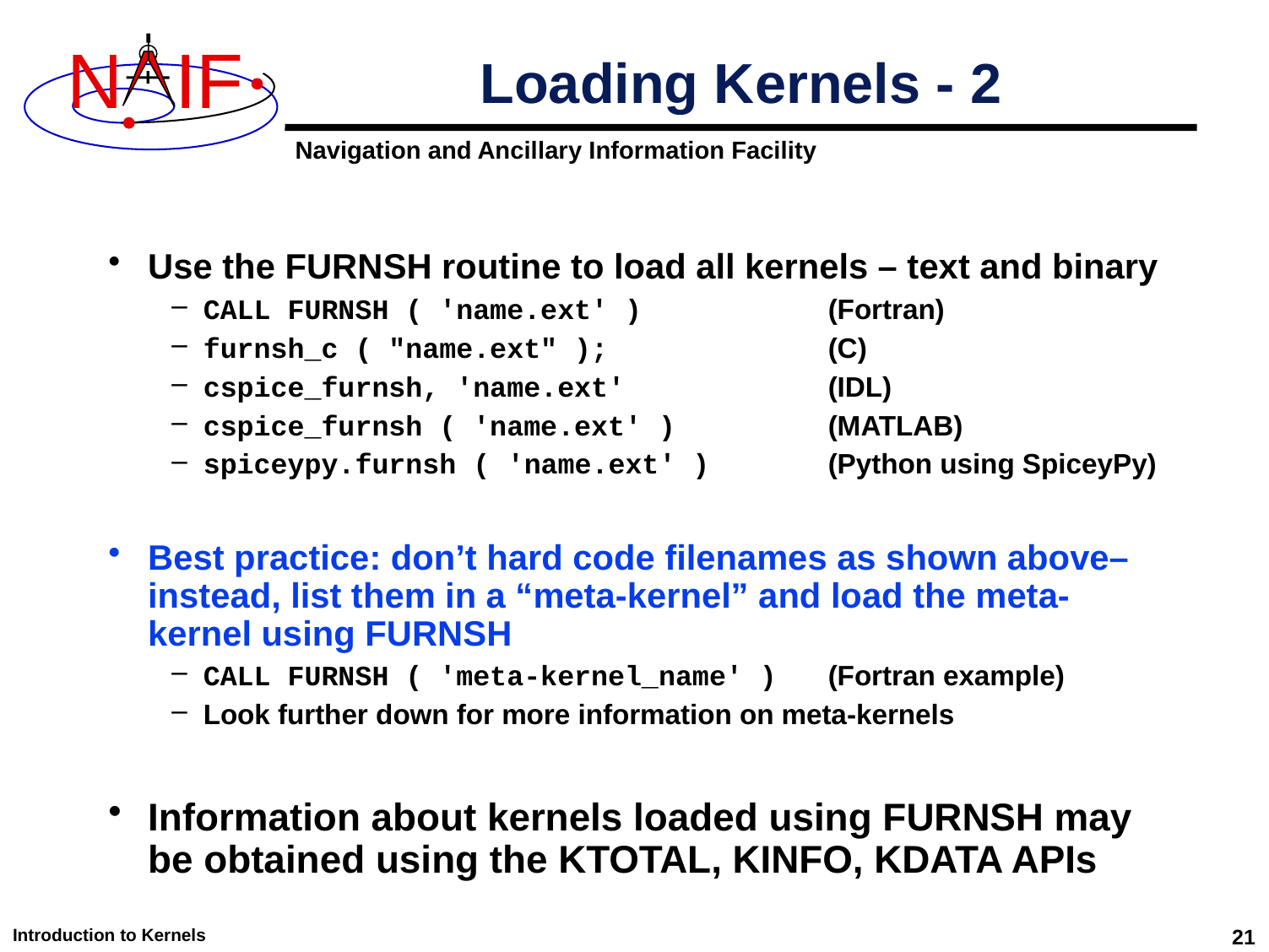

# Loading Kernels - 2
Use the FURNSH routine to load all kernels – text and binary
CALL FURNSH ( 'name.ext' )           (Fortran)
furnsh_c ( "name.ext" );             (C)
cspice_furnsh, 'name.ext'            (IDL)
cspice_furnsh ( 'name.ext' )         (MATLAB)
spiceypy.furnsh ( 'name.ext' )       (Python using SpiceyPy)

Best practice: don’t hard code filenames as shown above–instead, list them in a “meta-kernel” and load the meta-kernel using FURNSH
CALL FURNSH ( 'meta-kernel_name' )   (Fortran example)
Look further down for more information on meta-kernels

Information about kernels loaded using FURNSH may be obtained using the KTOTAL, KINFO, KDATA APIs

Introduction to Kernels
21